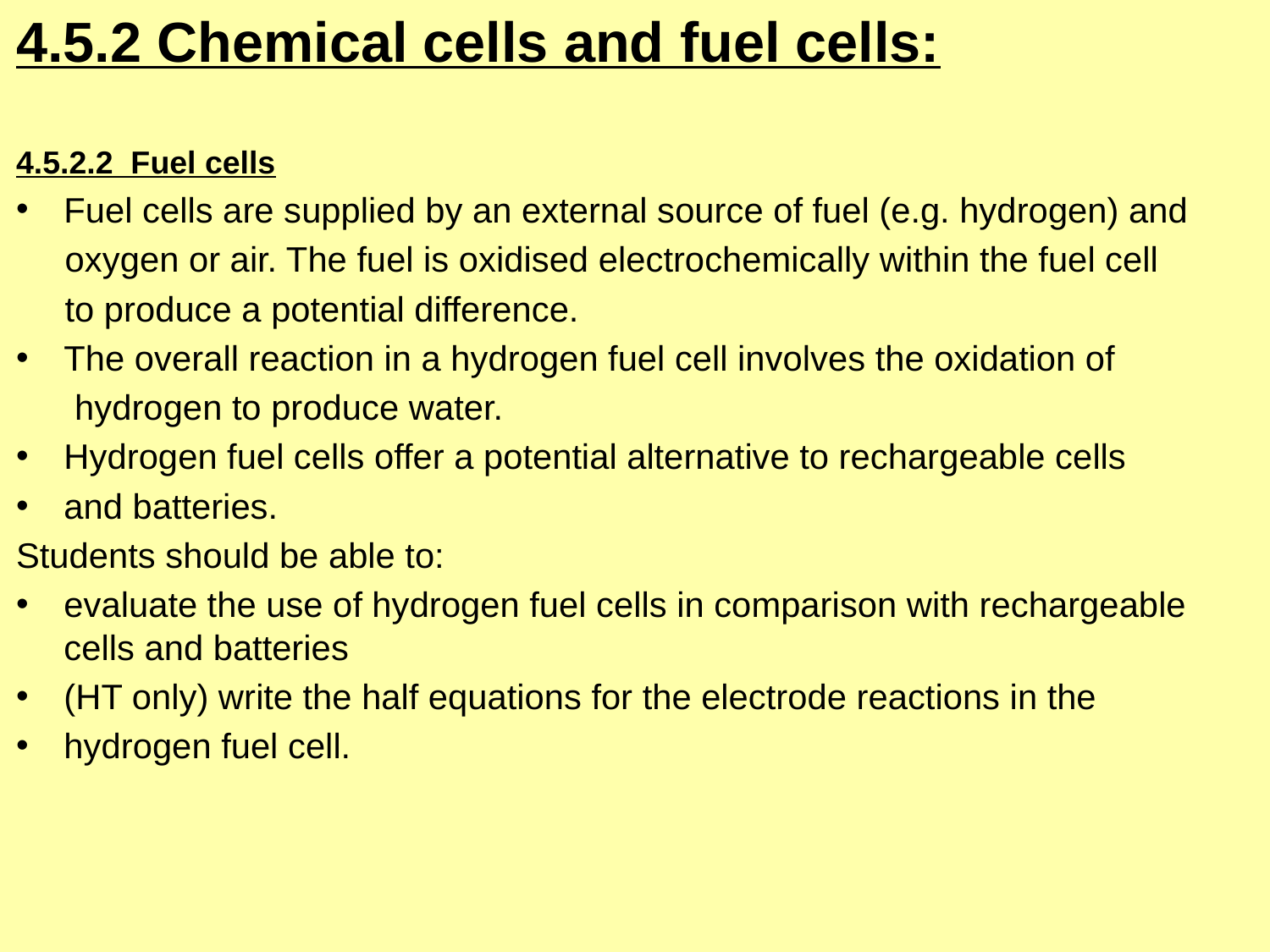

4.5.2 Chemical cells and fuel cells:
4.5.2.2  Fuel cells
Fuel cells are supplied by an external source of fuel (e.g. hydrogen) and
     oxygen or air. The fuel is oxidised electrochemically within the fuel cell
     to produce a potential difference.
The overall reaction in a hydrogen fuel cell involves the oxidation of
      hydrogen to produce water.
Hydrogen fuel cells offer a potential alternative to rechargeable cells
and batteries.
Students should be able to:
evaluate the use of hydrogen fuel cells in comparison with rechargeable cells and batteries
(HT only) write the half equations for the electrode reactions in the
hydrogen fuel cell.

Opportunity for assessment and feedback in exercise books:
Slide 11,13 and 16.